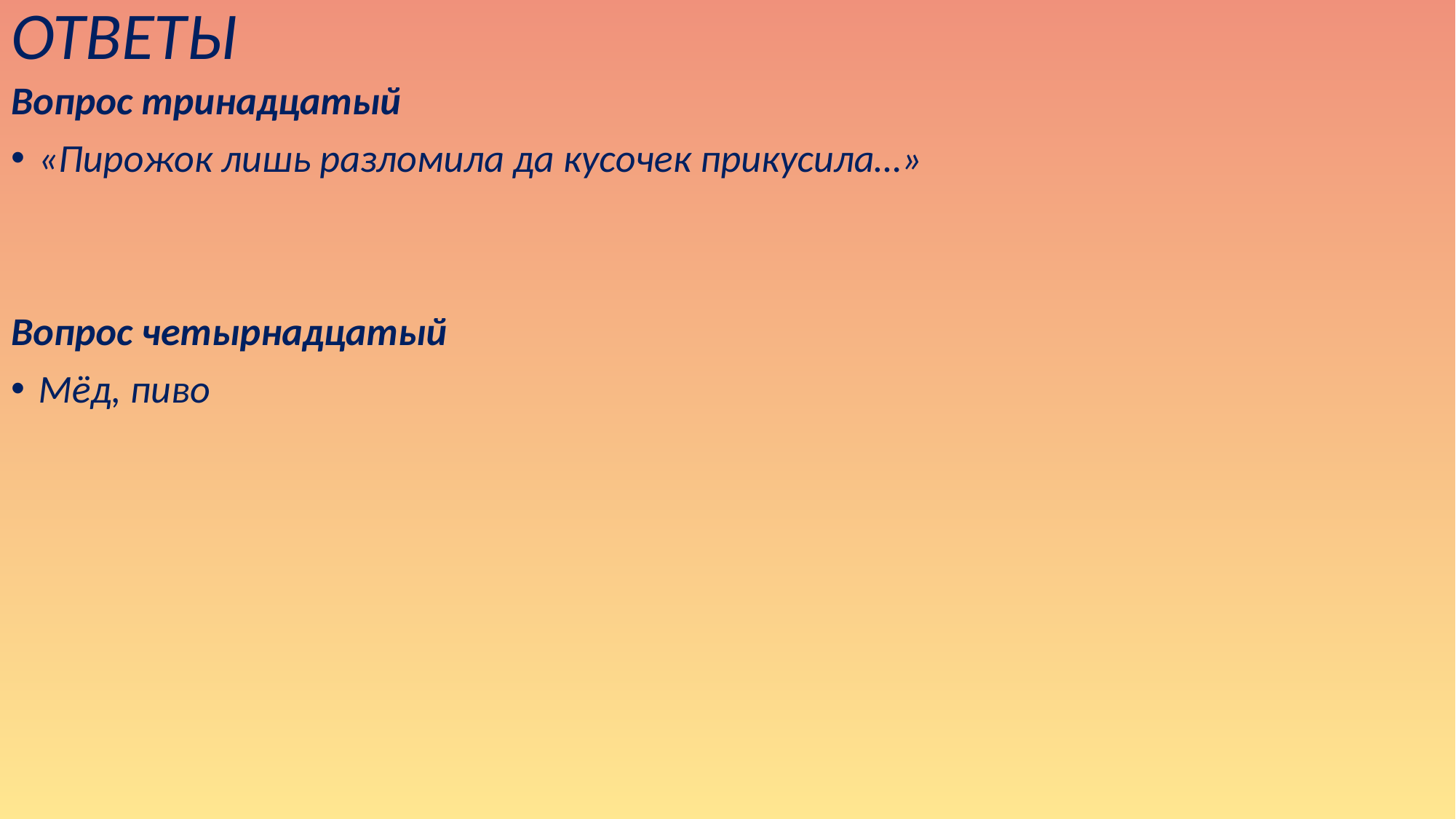

# ОТВЕТЫ
Вопрос тринадцатый
«Пирожок лишь разломила да кусочек прикусила…»

Вопрос четырнадцатый
Мёд, пиво